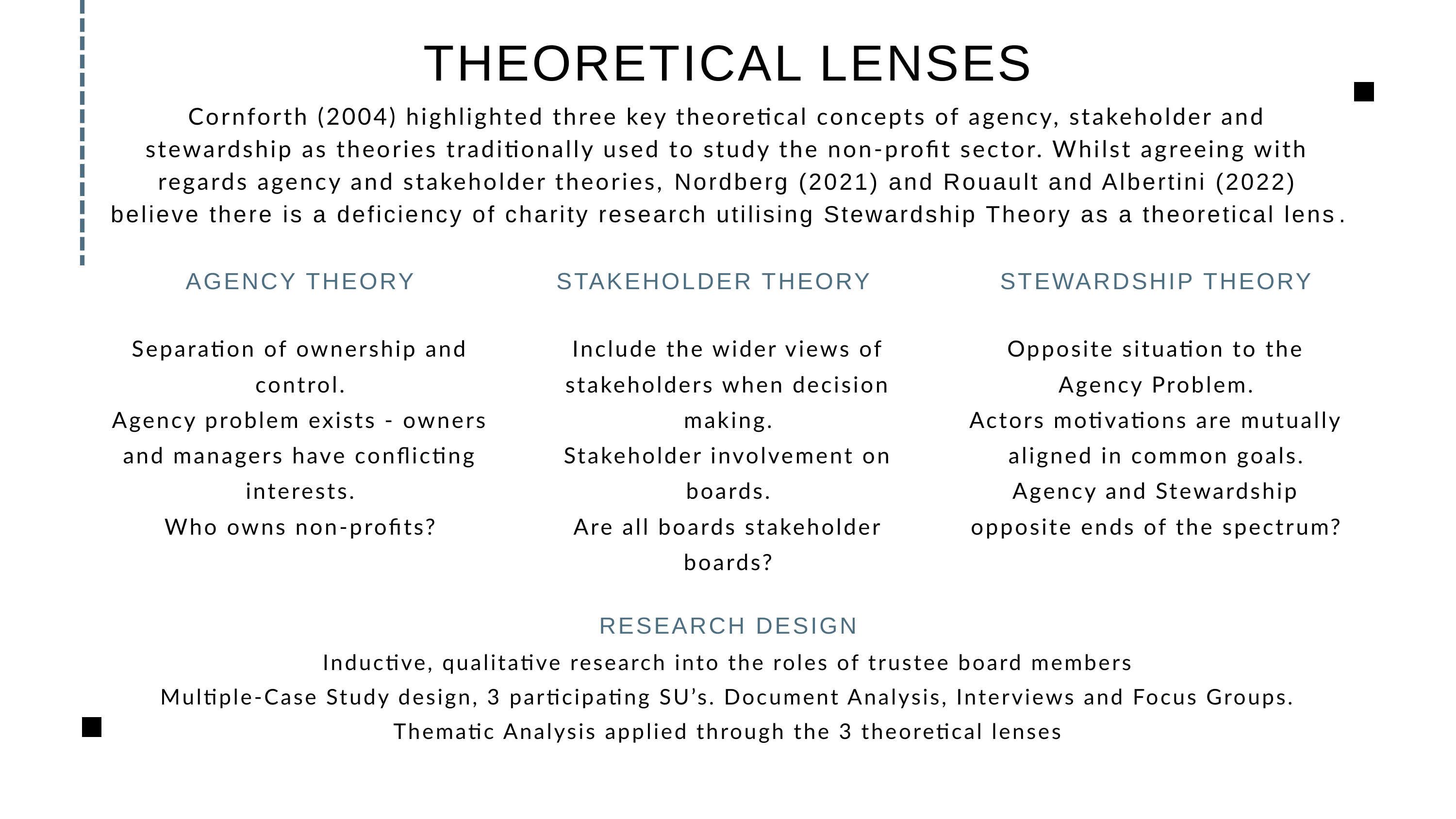

THEORETICAL LENSES

Cornforth (2004) highlighted three key theoretical concepts of agency, stakeholder and stewardship as theories traditionally used to study the non-profit sector. Whilst agreeing with regards agency and stakeholder theories, Nordberg (2021) and Rouault and Albertini (2022) believe there is a deficiency of charity research utilising Stewardship Theory as a theoretical lens.
AGENCY THEORY
STAKEHOLDER THEORY
STEWARDSHIP THEORY
Separation of ownership and control.
Agency problem exists - owners and managers have conflicting interests.
Who owns non-profits?
Include the wider views of stakeholders when decision making.
Stakeholder involvement on boards.
Are all boards stakeholder boards?
Opposite situation to the Agency Problem.
Actors motivations are mutually aligned in common goals.
Agency and Stewardship opposite ends of the spectrum?
RESEARCH DESIGN
Inductive, qualitative research into the roles of trustee board members
Multiple-Case Study design, 3 participating SU’s. Document Analysis, Interviews and Focus Groups.
Thematic Analysis applied through the 3 theoretical lenses